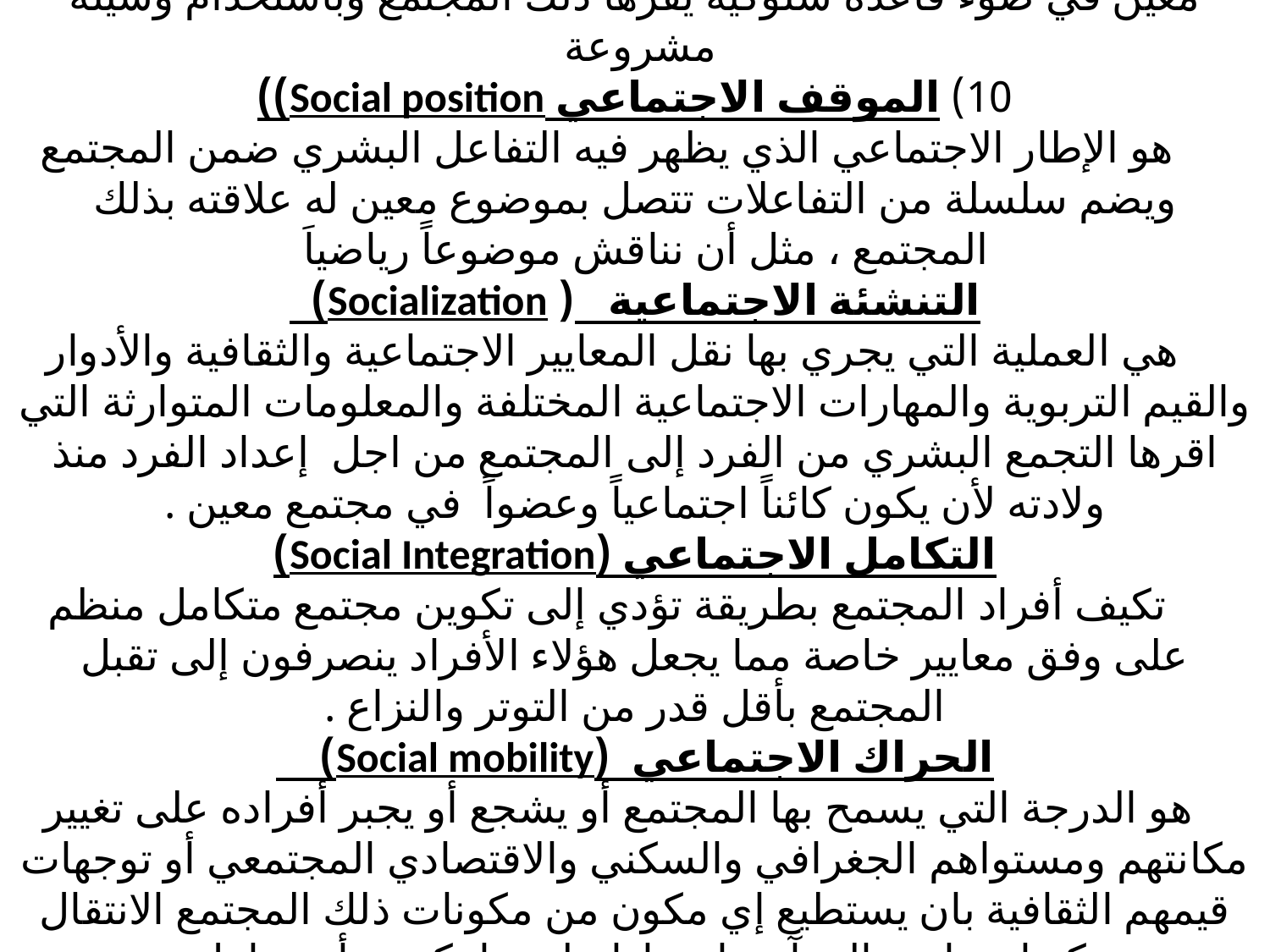

# الفعل الاجتماعي(social action)   هو اي ممارسة سلوكية يمارسها أعضاء المجتمع تتجه نحو تحقيق هدف معين في ضوء قاعدة سلوكية يقرها ذلك المجتمع وباستخدام وسيلة مشروعة 10) الموقف الاجتماعي Social position)) هو الإطار الاجتماعي الذي يظهر فيه التفاعل البشري ضمن المجتمع ويضم سلسلة من التفاعلات تتصل بموضوع معين له علاقته بذلك المجتمع ، مثل أن نناقش موضوعاً رياضياَ التنشئة الاجتماعية   ( Socialization) هي العملية التي يجري بها نقل المعايير الاجتماعية والثقافية والأدوار والقيم التربوية والمهارات الاجتماعية المختلفة والمعلومات المتوارثة التي اقرها التجمع البشري من الفرد إلى المجتمع من اجل  إعداد الفرد منذ ولادته لأن يكون كائناً اجتماعياً وعضواً  في مجتمع معين . التكامل الاجتماعي (Social Integration) تكيف أفراد المجتمع بطريقة تؤدي إلى تكوين مجتمع متكامل منظم على وفق معايير خاصة مما يجعل هؤلاء الأفراد ينصرفون إلى تقبل المجتمع بأقل قدر من التوتر والنزاع . الحراك الاجتماعي  (Social mobility) هو الدرجة التي يسمح بها المجتمع أو يشجع أو يجبر أفراده على تغيير مكانتهم ومستواهم الجغرافي والسكني والاقتصادي المجتمعي أو توجهات قيمهم الثقافية بان يستطيع إي مكون من مكونات ذلك المجتمع الانتقال من مركز اجتماعي إلى آخر اعتمادا على ما يكسبه أو يتعامل به  من وسائل يوفرها المجتمع  له.